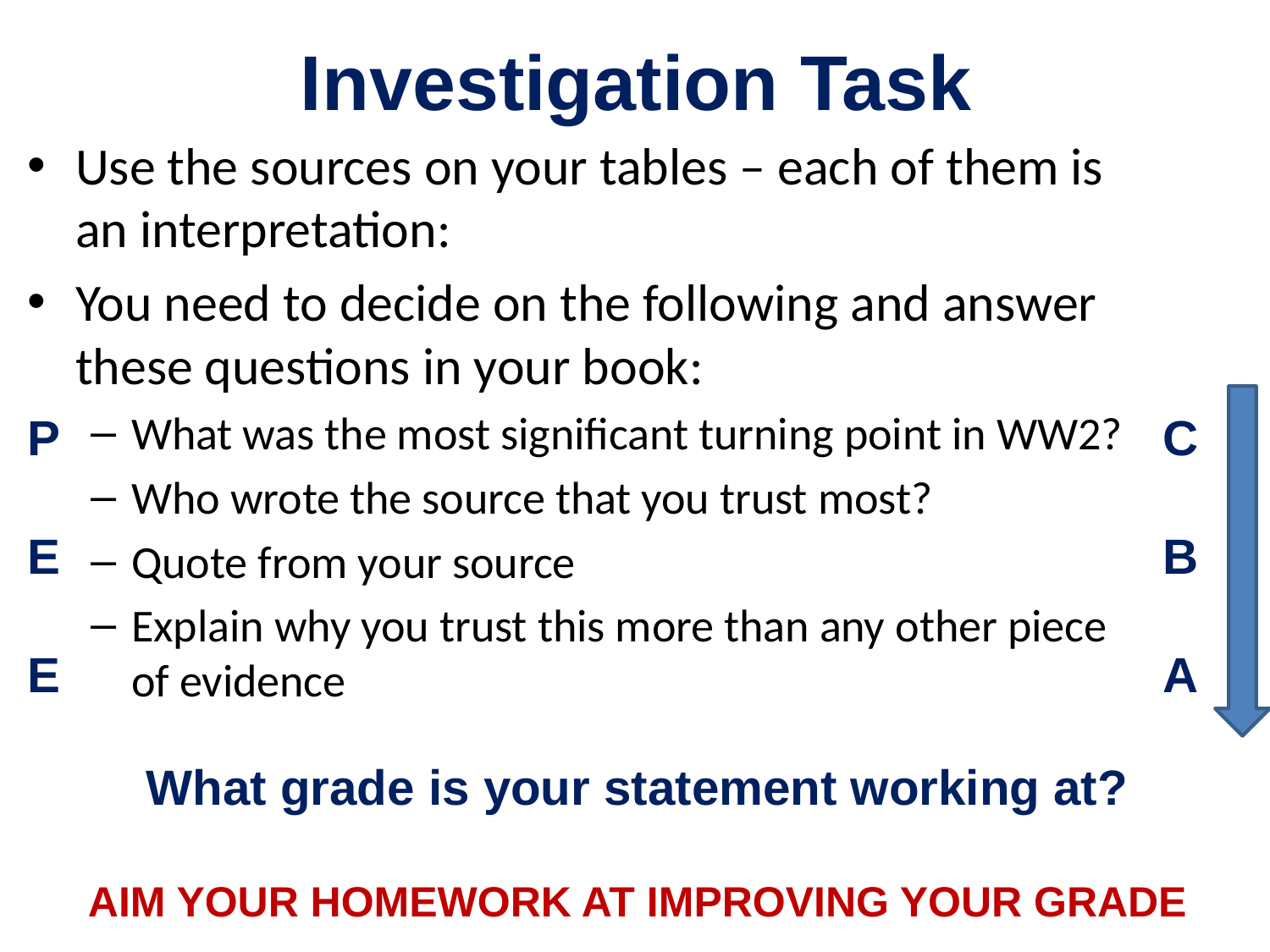

# Investigation Task
Use the sources on your tables – each of them is an interpretation:
You need to decide on the following and answer these questions in your book:
What was the most significant turning point in WW2?
Who wrote the source that you trust most?
Quote from your source
Explain why you trust this more than any other piece of evidence

P

E

E
C

B

A
What grade is your statement working at?

AIM YOUR HOMEWORK AT IMPROVING YOUR GRADE